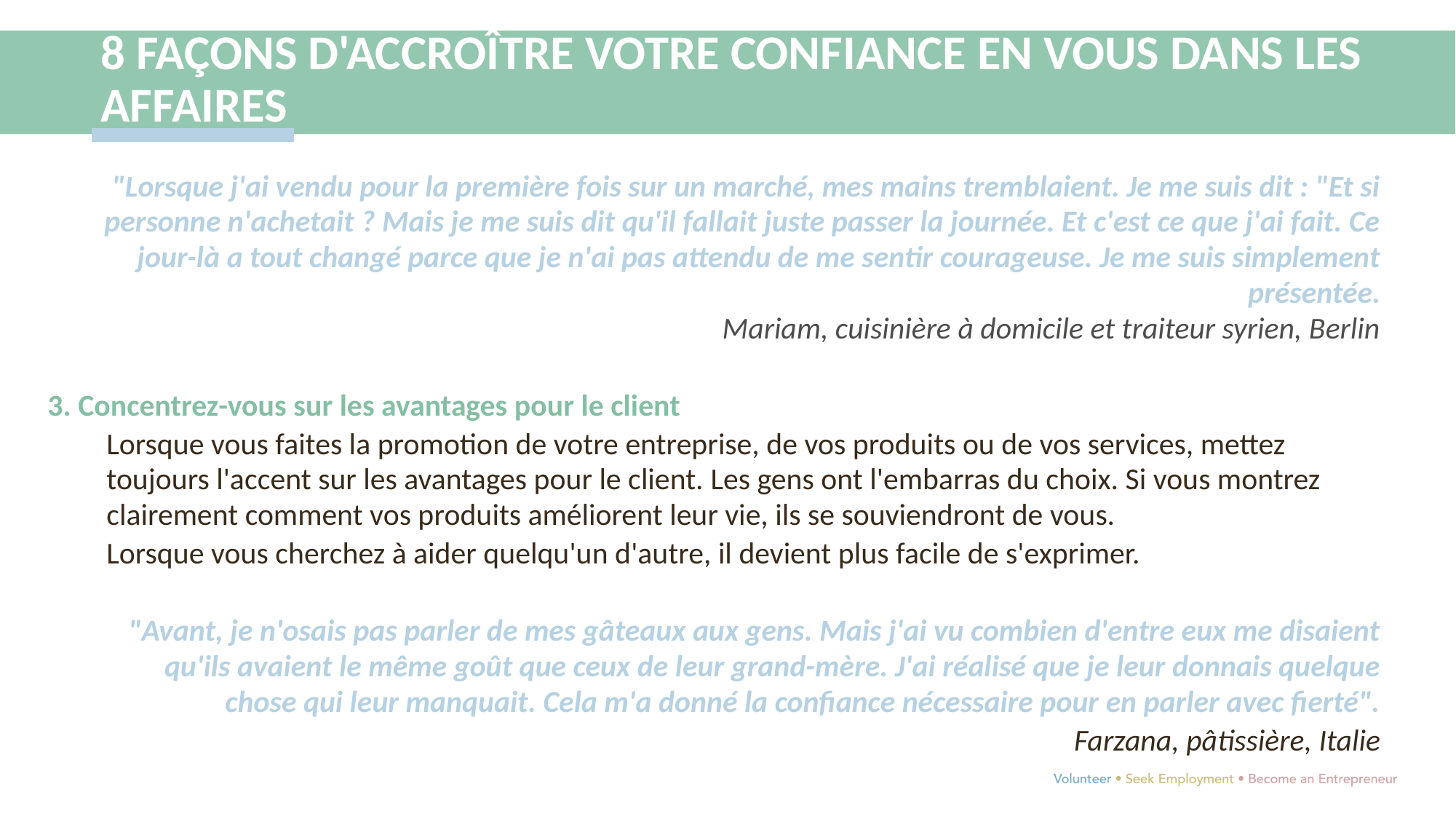

8 FAÇONS D'ACCROÎTRE VOTRE CONFIANCE EN VOUS DANS LES AFFAIRES
"Lorsque j'ai vendu pour la première fois sur un marché, mes mains tremblaient. Je me suis dit : "Et si personne n'achetait ? Mais je me suis dit qu'il fallait juste passer la journée. Et c'est ce que j'ai fait. Ce jour-là a tout changé parce que je n'ai pas attendu de me sentir courageuse. Je me suis simplement présentée.
Mariam, cuisinière à domicile et traiteur syrien, Berlin

3. Concentrez-vous sur les avantages pour le client
Lorsque vous faites la promotion de votre entreprise, de vos produits ou de vos services, mettez toujours l'accent sur les avantages pour le client. Les gens ont l'embarras du choix. Si vous montrez clairement comment vos produits améliorent leur vie, ils se souviendront de vous.
Lorsque vous cherchez à aider quelqu'un d'autre, il devient plus facile de s'exprimer.

 "Avant, je n'osais pas parler de mes gâteaux aux gens. Mais j'ai vu combien d'entre eux me disaient qu'ils avaient le même goût que ceux de leur grand-mère. J'ai réalisé que je leur donnais quelque chose qui leur manquait. Cela m'a donné la confiance nécessaire pour en parler avec fierté".
Farzana, pâtissière, Italie